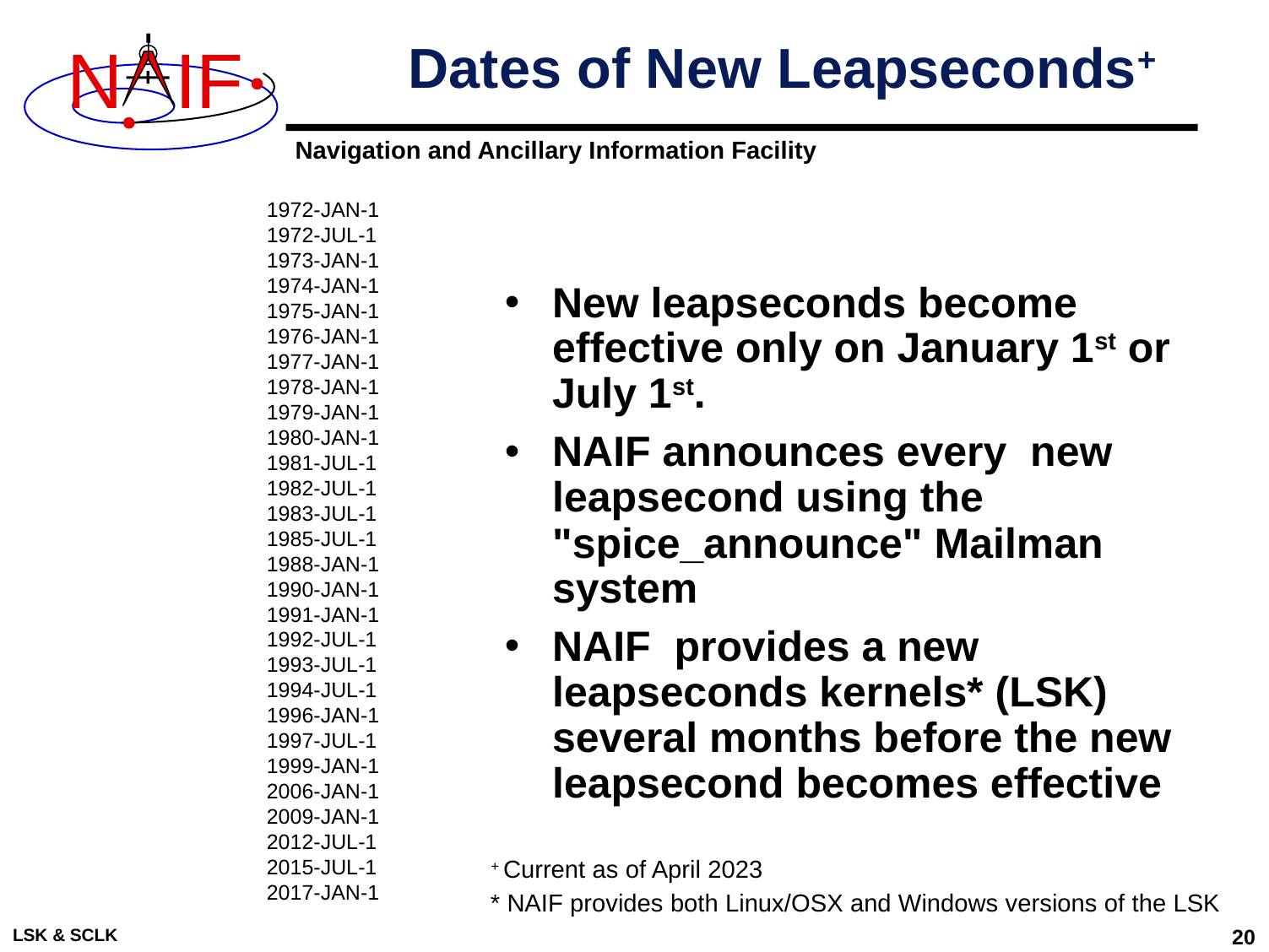

# Dates of New Leapseconds+
1972-JAN-1
1972-JUL-1
1973-JAN-1
1974-JAN-1
1975-JAN-1
1976-JAN-1
1977-JAN-1
1978-JAN-1
1979-JAN-1
1980-JAN-1
1981-JUL-1
1982-JUL-1
1983-JUL-1
1985-JUL-1
1988-JAN-1
1990-JAN-1
1991-JAN-1
1992-JUL-1
1993-JUL-1
1994-JUL-1
1996-JAN-1
1997-JUL-1
1999-JAN-1
2006-JAN-1
2009-JAN-1
2012-JUL-1
2015-JUL-1
2017-JAN-1

New leapseconds become effective only on January 1st or July 1st.
NAIF announces every  new leapsecond using the "spice_announce" Mailman system
NAIF  provides a new leapseconds kernels* (LSK) several months before the new leapsecond becomes effective
+ Current as of April 2023
* NAIF provides both Linux/OSX and Windows versions of the LSK
LSK & SCLK
20